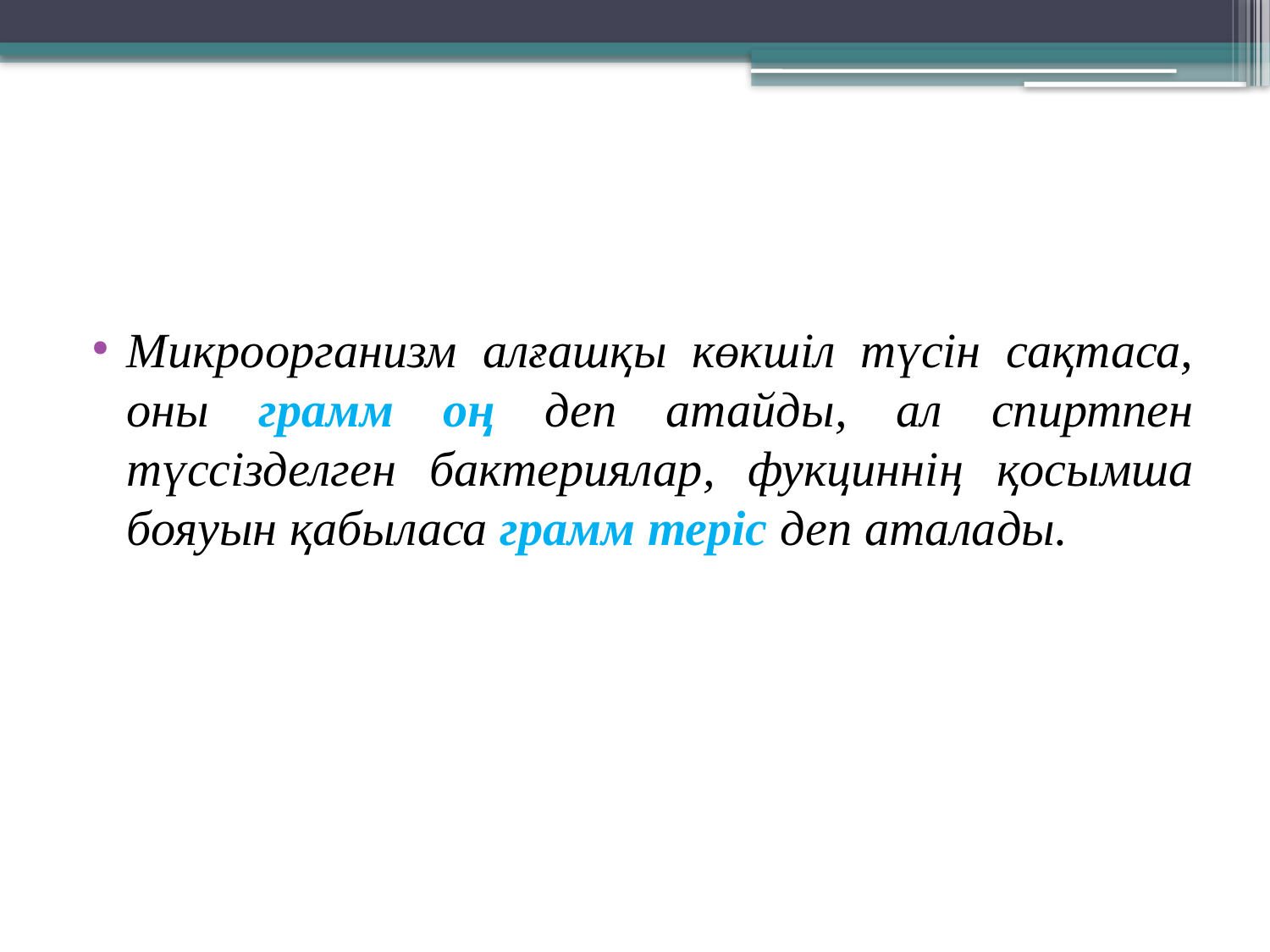

Микроорганизм алғашқы көкшіл түсін сақтаса, оны грамм оң деп атайды, ал спиртпен түссізделген бактериялар, фукциннің қосымша бояуын қабыласа грамм теріс деп аталады.